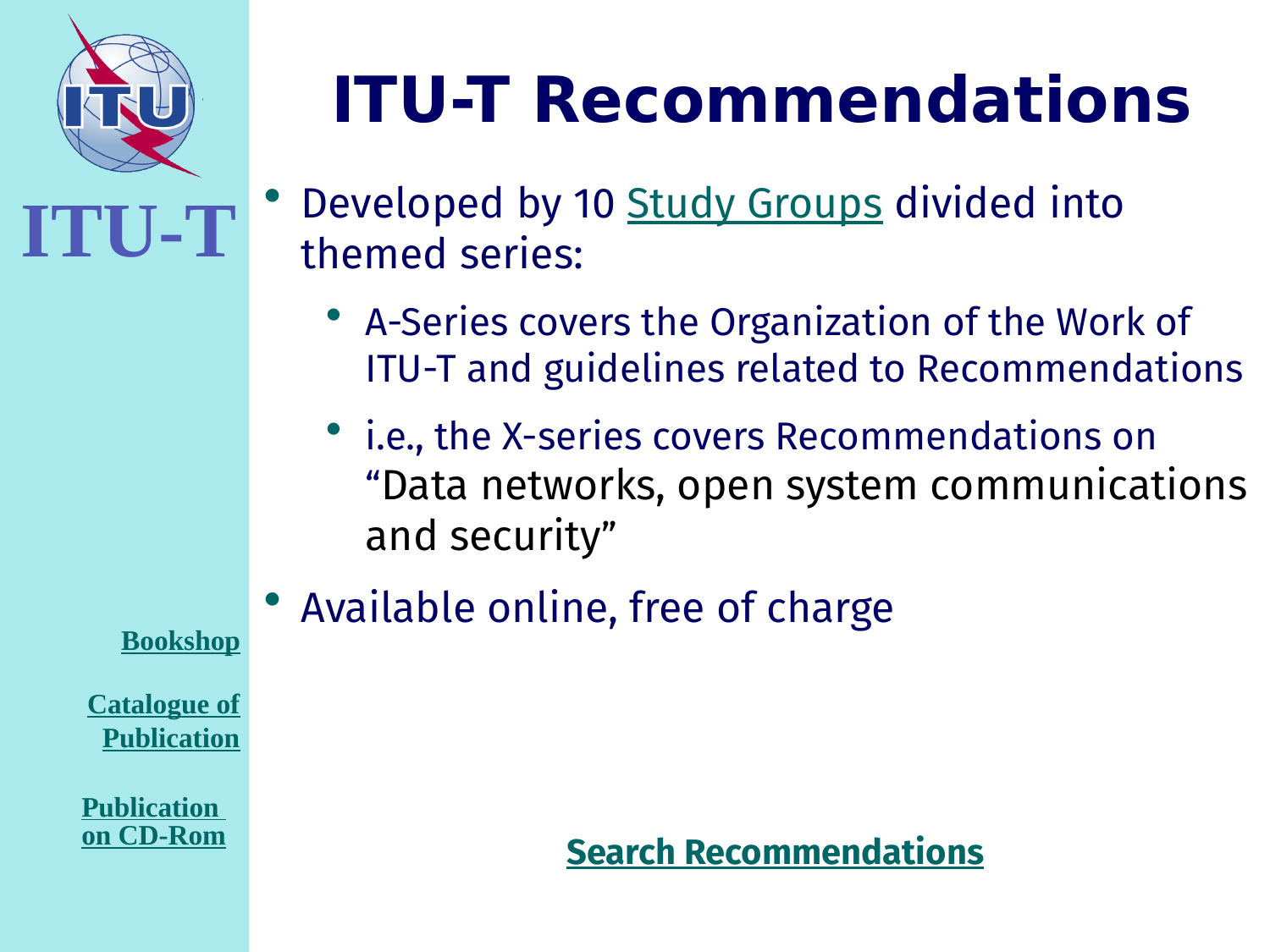

# ITU-T Recommendations
Developed by 10 Study Groups divided into 	themed series:
A-Series covers the Organization of the Work of ITU-T and guidelines related to Recommendations
i.e., the X-series covers Recommendations on “Data networks, open system communications and security”
Available online, free of charge
Bookshop
Catalogue of
Publication
Publication on CD-Rom
Search Recommendations